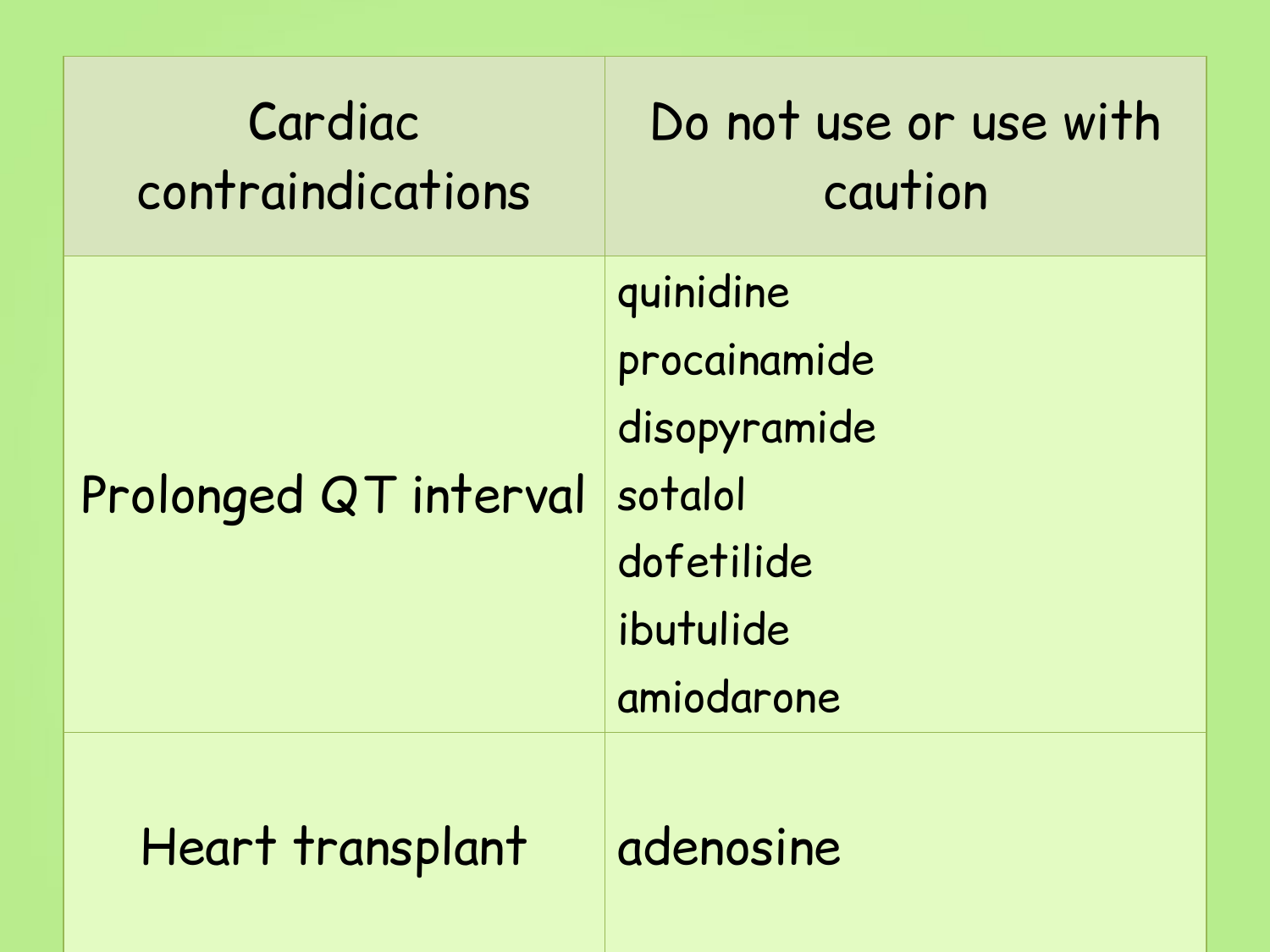

#
| Cardiac contraindications | Do not use or use with caution |
| --- | --- |
| Prolonged QT interval | quinidine procainamide disopyramide sotalol dofetilide ibutulide amiodarone |
| Heart transplant | adenosine |